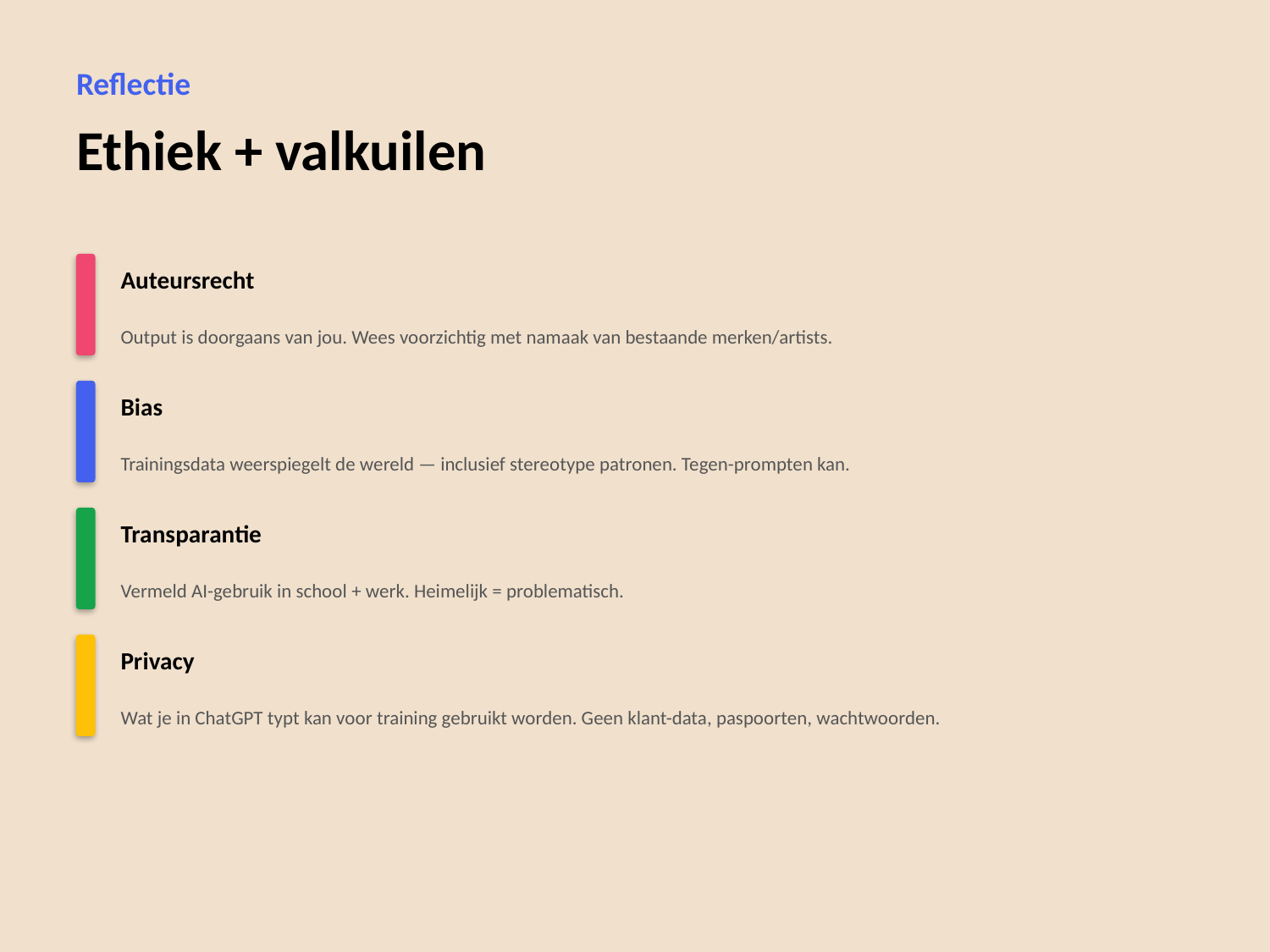

Reflectie
Ethiek + valkuilen

Auteursrecht
Output is doorgaans van jou. Wees voorzichtig met namaak van bestaande merken/artists.

Bias
Trainingsdata weerspiegelt de wereld — inclusief stereotype patronen. Tegen-prompten kan.

Transparantie
Vermeld AI-gebruik in school + werk. Heimelijk = problematisch.

Privacy
Wat je in ChatGPT typt kan voor training gebruikt worden. Geen klant-data, paspoorten, wachtwoorden.